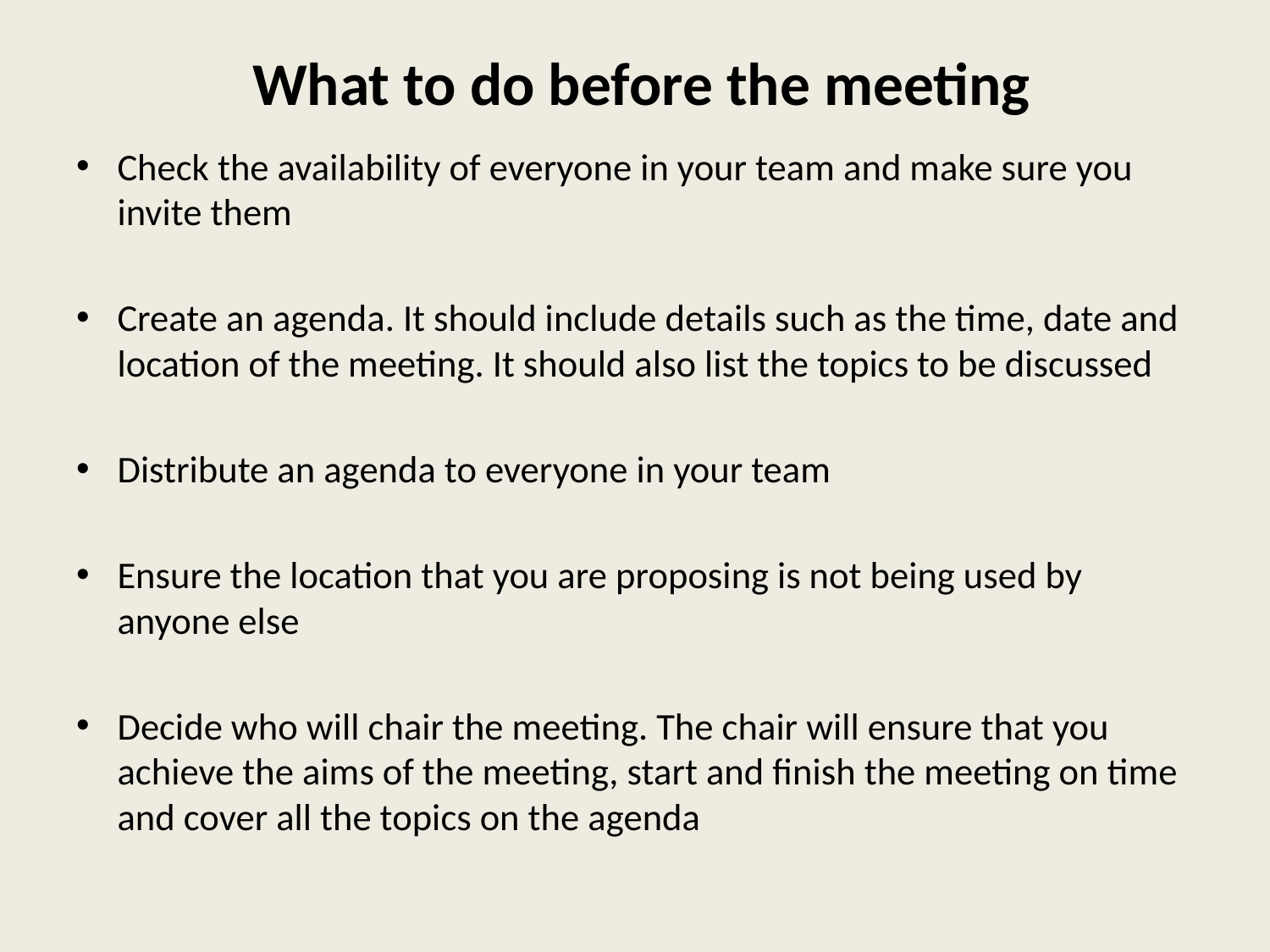

# What to do before the meeting
Check the availability of everyone in your team and make sure you invite them

Create an agenda. It should include details such as the time, date and location of the meeting. It should also list the topics to be discussed

Distribute an agenda to everyone in your team

Ensure the location that you are proposing is not being used by anyone else

Decide who will chair the meeting. The chair will ensure that you achieve the aims of the meeting, start and finish the meeting on time and cover all the topics on the agenda